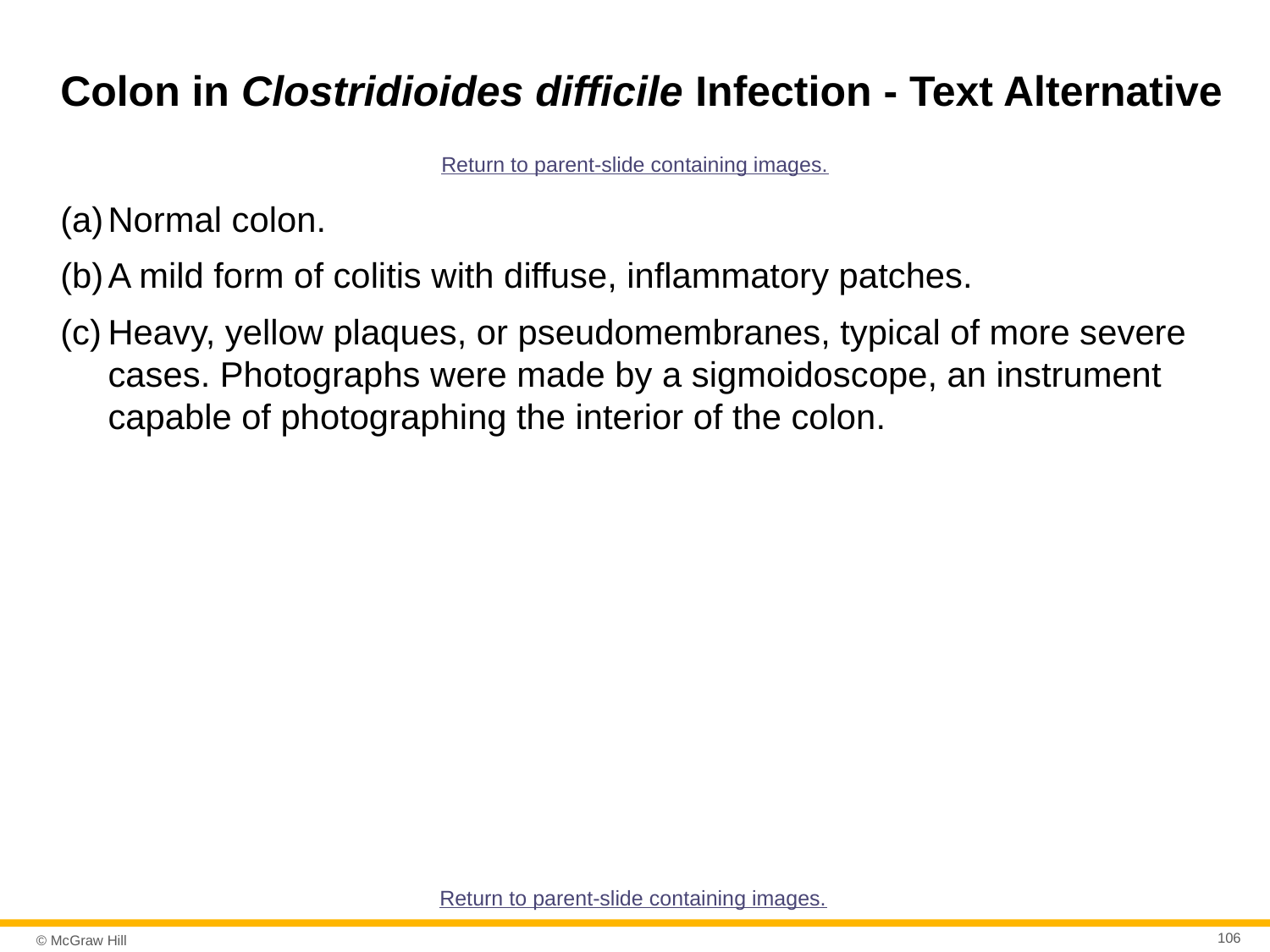

# Colon in Clostridioides difficile Infection - Text Alternative
Return to parent-slide containing images.
Normal colon.
A mild form of colitis with diffuse, inflammatory patches.
Heavy, yellow plaques, or pseudomembranes, typical of more severe cases. Photographs were made by a sigmoidoscope, an instrument capable of photographing the interior of the colon.
Return to parent-slide containing images.